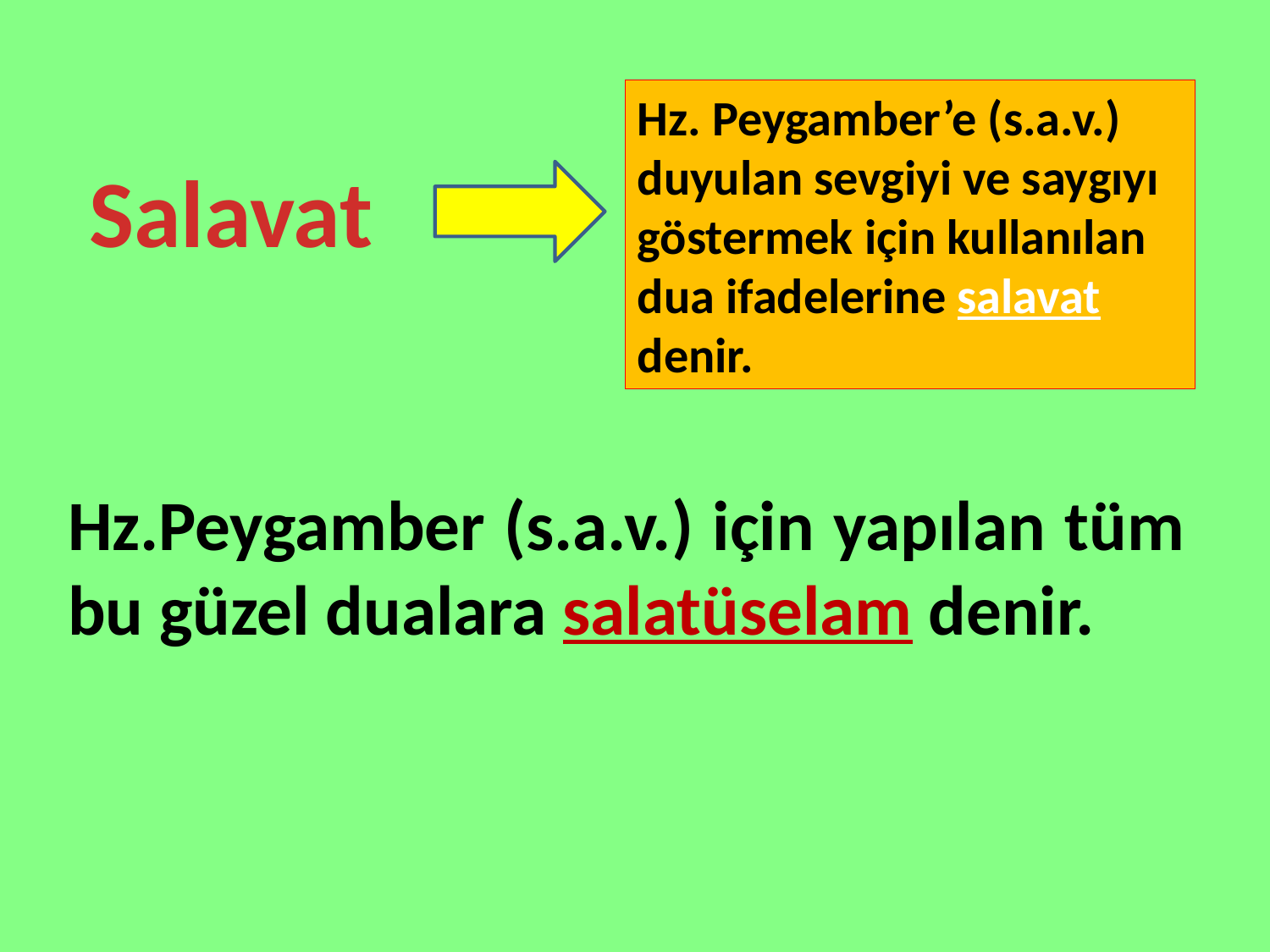

Hz.Peygamber (s.a.v.) için yapılan tüm bu güzel dualara salatüselam denir.
Hz. Peygamber’e (s.a.v.) duyulan sevgiyi ve saygıyı göstermek için kullanılan dua ifadelerine salavat denir.
Salavat